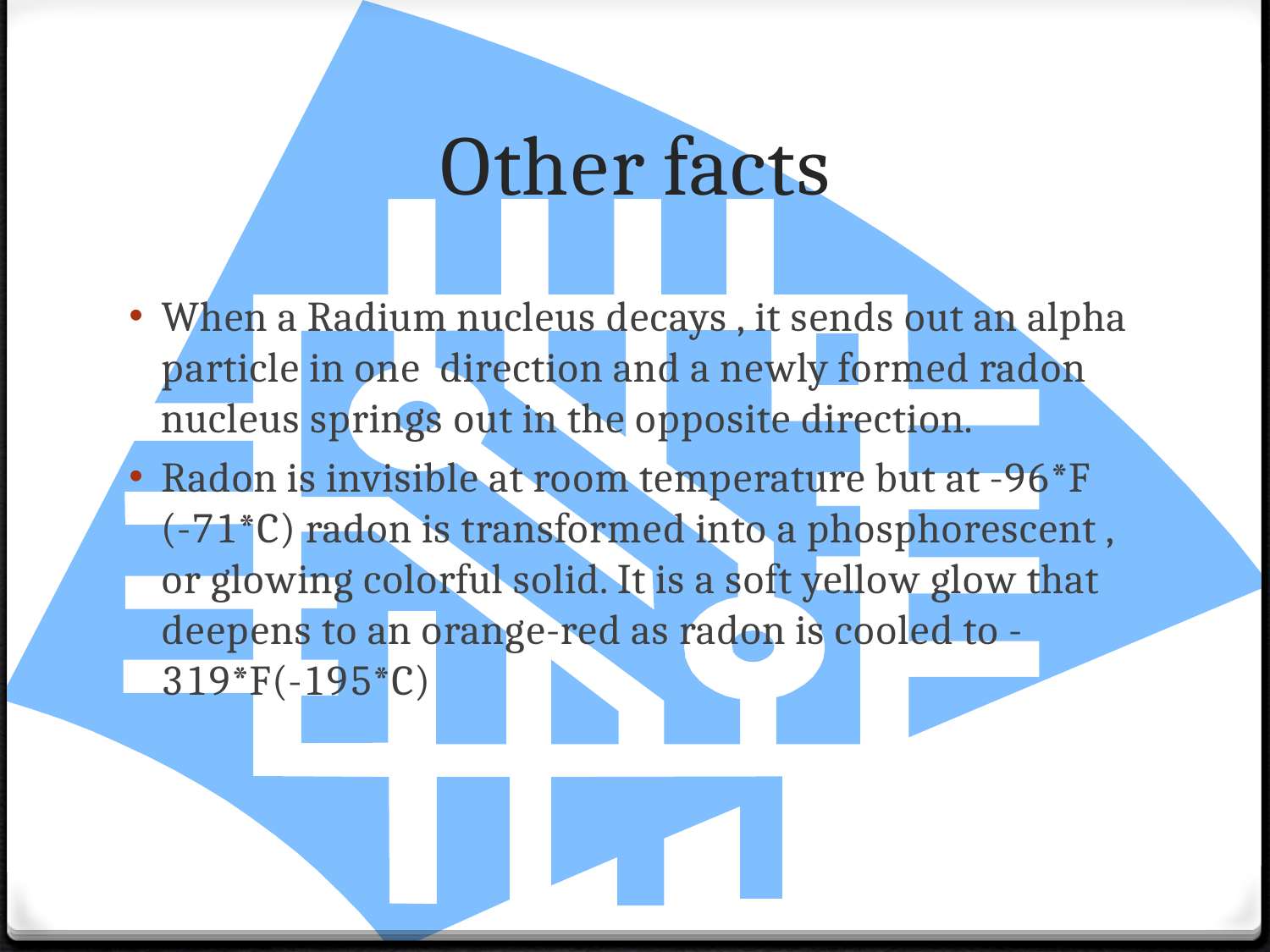

# Other facts
When a Radium nucleus decays , it sends out an alpha particle in one  direction and a newly formed radon nucleus springs out in the opposite direction.
Radon is invisible at room temperature but at -96*F   (-71*C) radon is transformed into a phosphorescent , or glowing colorful solid. It is a soft yellow glow that deepens to an orange-red as radon is cooled to -319*F(-195*C)